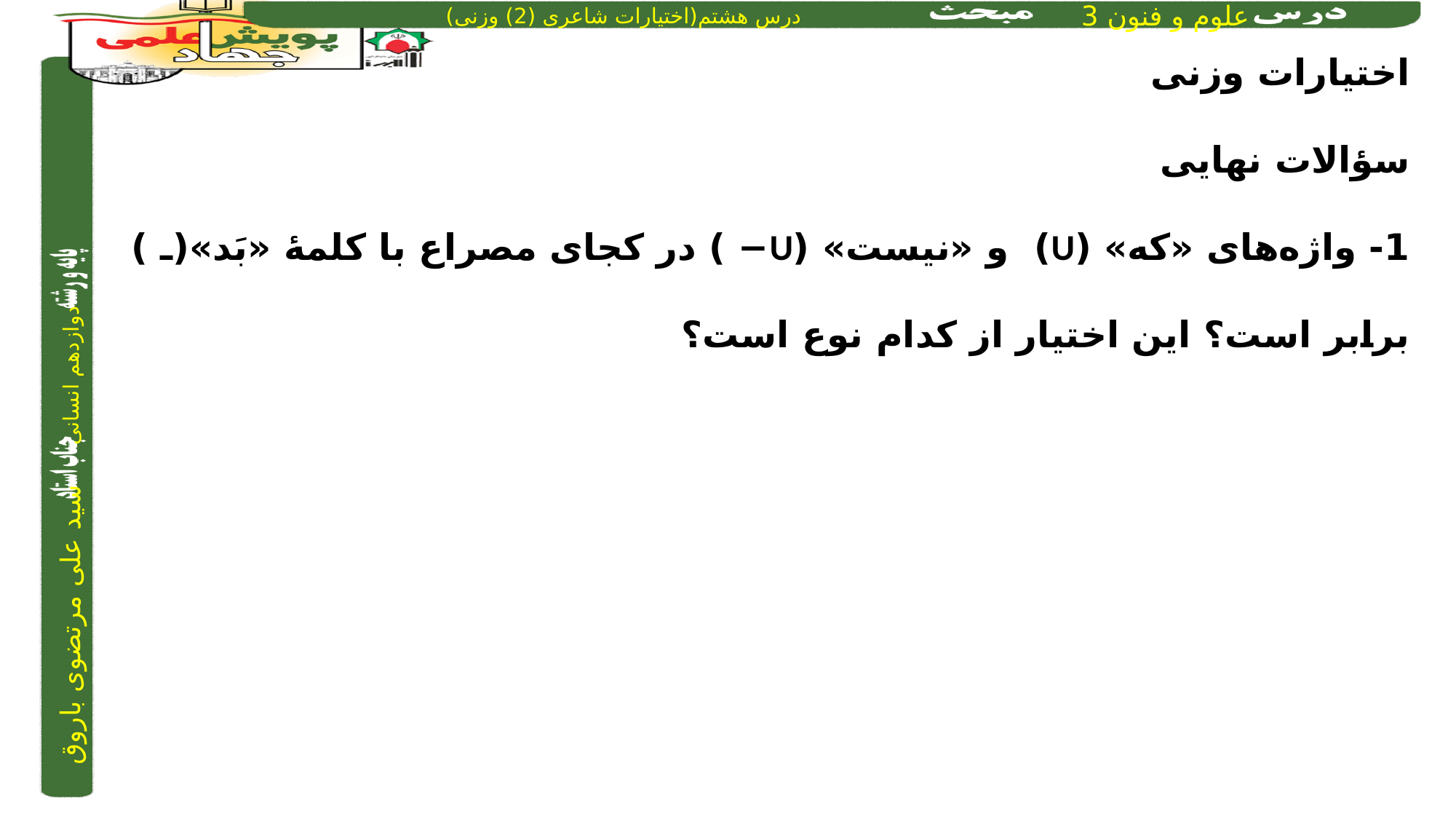

اختیارات وزنی
سؤالات نهایی
1- واژه‌های «که» (U)  و «نیست» (U− ) در کجای مصراع با کلمۀ «بَد»(ـ )  برابر است؟ این اختیار از کدام نوع است؟